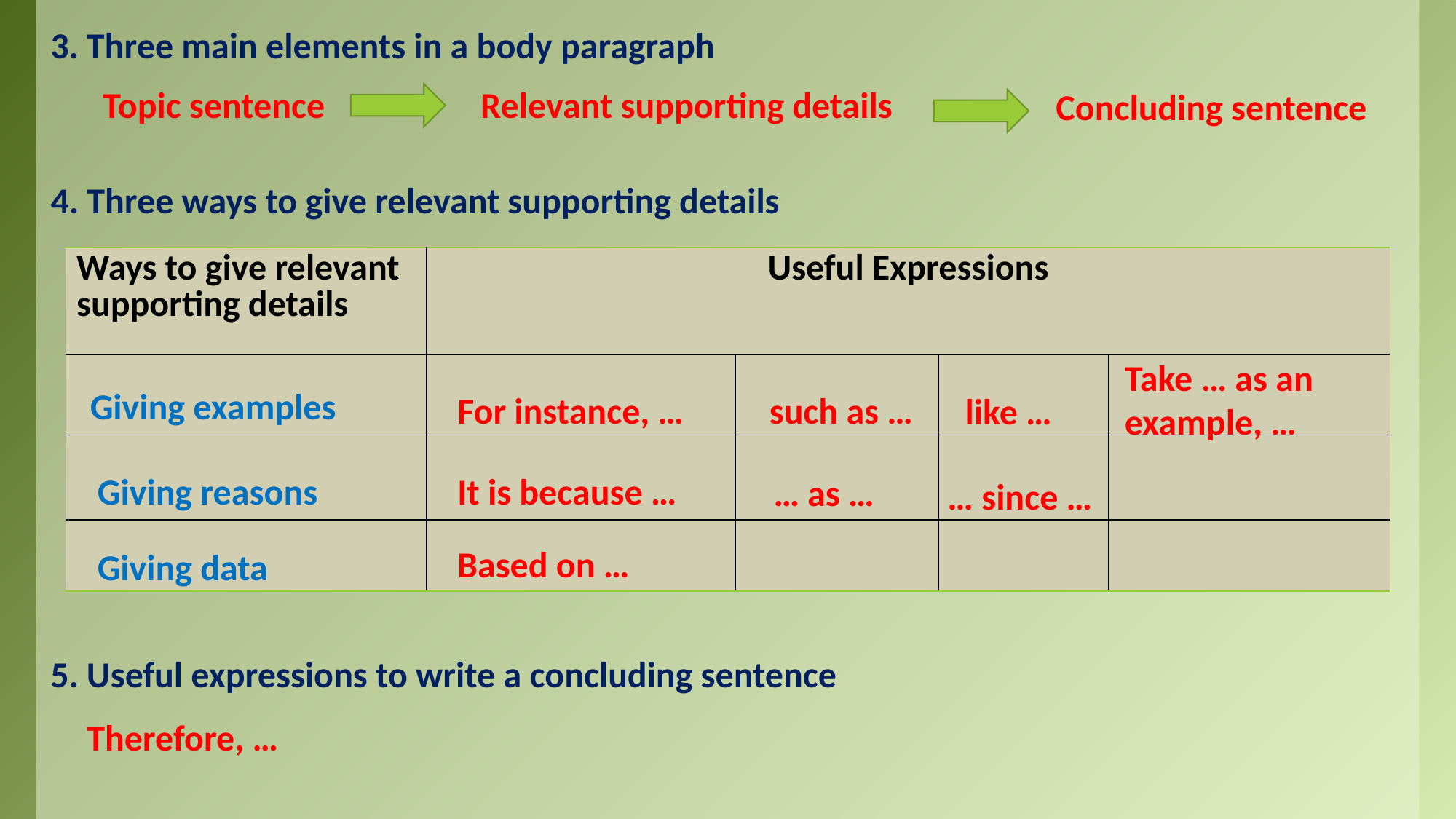

3. Three main elements in a body paragraph
Topic sentence
Relevant supporting details
Concluding sentence

4. Three ways to give relevant supporting details
| Ways to give relevant supporting details | Useful Expressions |  |  |  |
| --- | --- | --- | --- | --- |
|  |  |  |  |  |
|  |  |  |  |  |
|  |  |  |  |  |
Take … as an
example, …
Giving examples
such as …
For instance, …
like …
Giving reasons
It is because …
… as …
… since …
Based on …
Giving data
5. Useful expressions to write a concluding sentence
Therefore, …